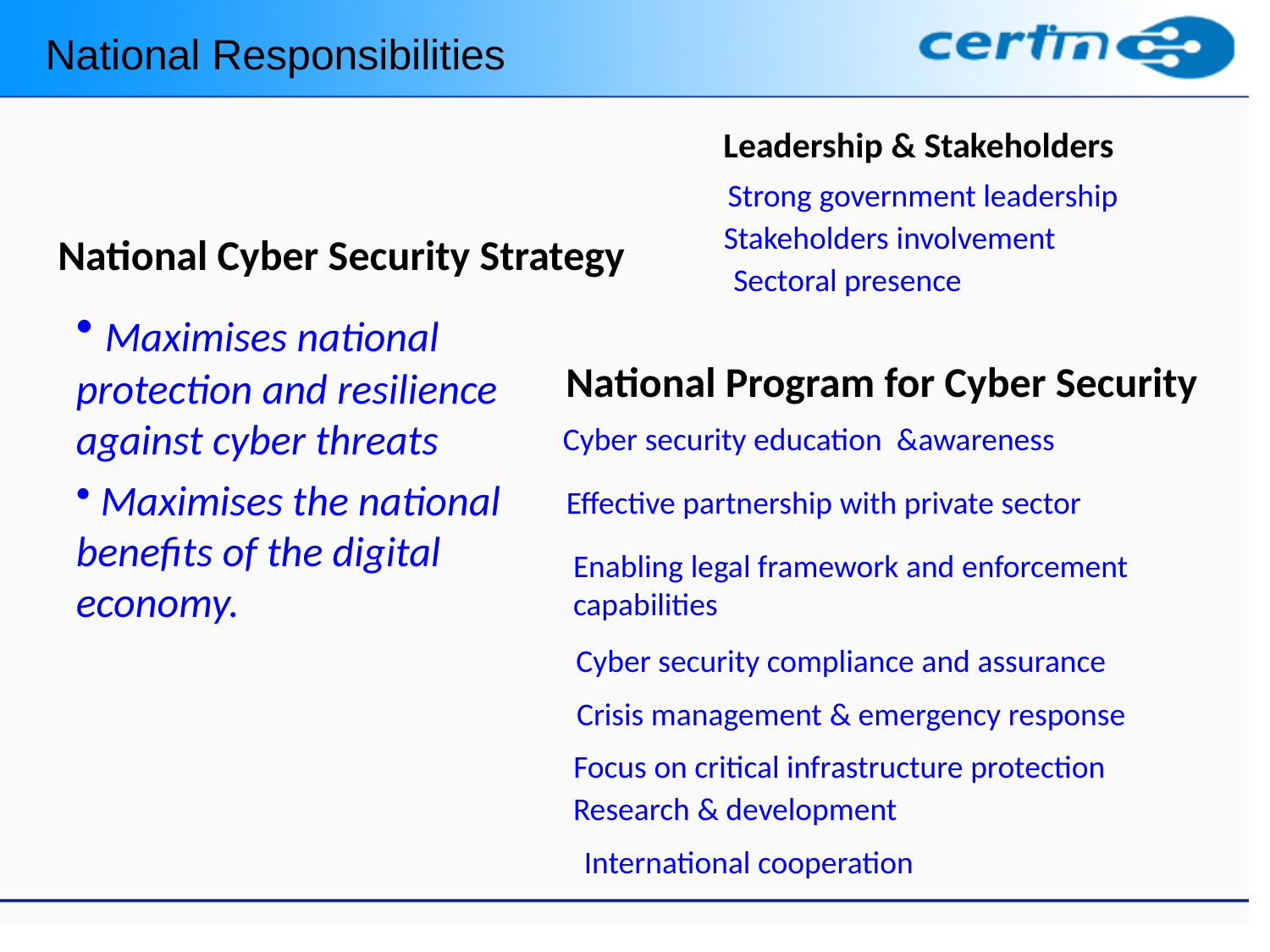

National Responsibilities
Leadership & Stakeholders
  Strong government leadership
Stakeholders involvement
National Cyber Security Strategy
Sectoral presence
 Maximises national protection and resilience against cyber threats
 Maximises the national benefits of the digital economy.
National Program for Cyber Security
Cyber security education  &awareness
Effective partnership with private sector
Enabling legal framework and enforcement capabilities
    Cyber security compliance and assurance
Crisis management & emergency response
Focus on critical infrastructure protection
Research & development
International cooperation